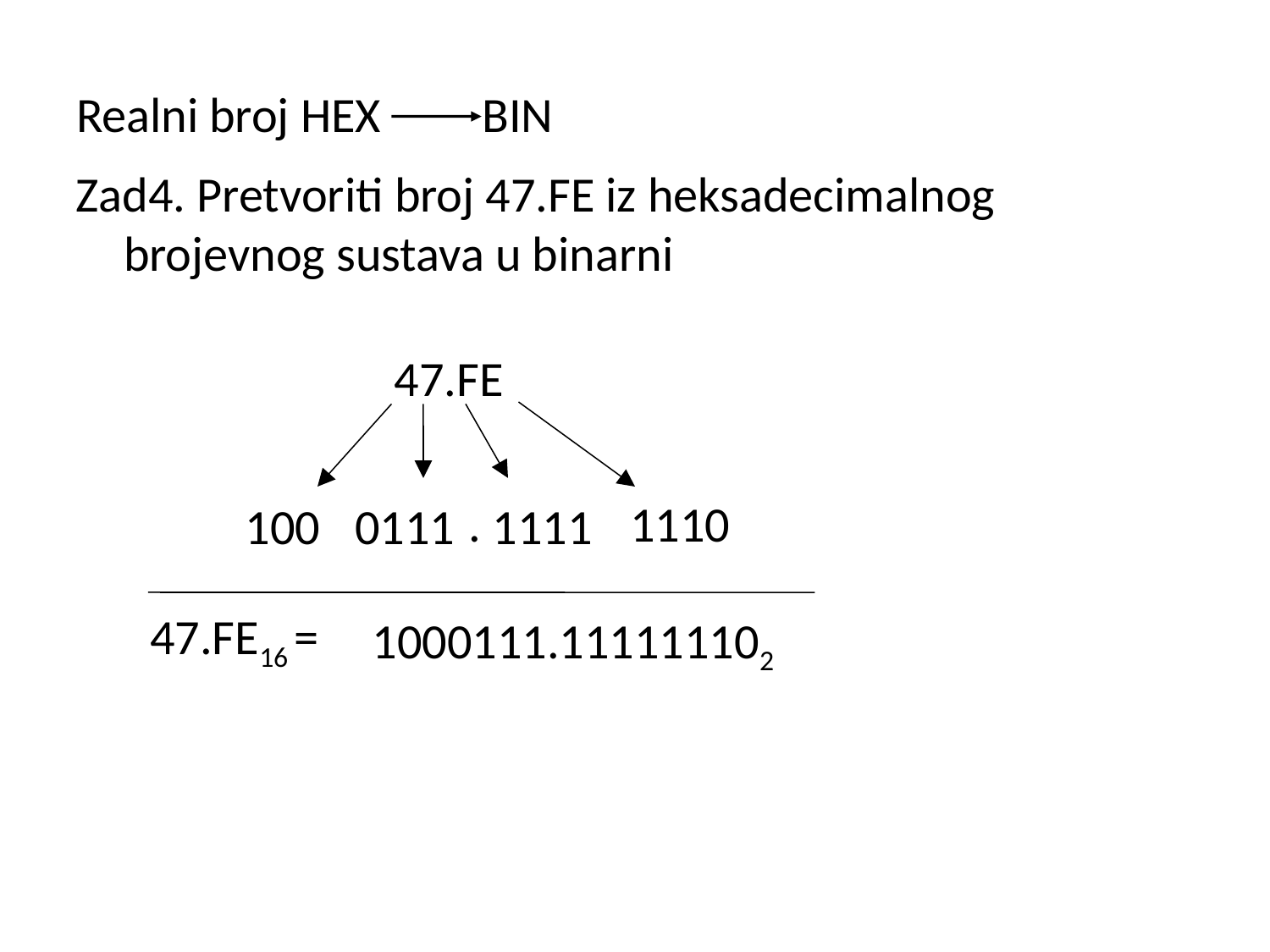

Realni broj HEX         BIN

Zad4. Pretvoriti broj 47.FE iz heksadecimalnog brojevnog sustava u binarni
47.FE

.
1110
100
0111
1111

47.FE16 =
1000111.111111102